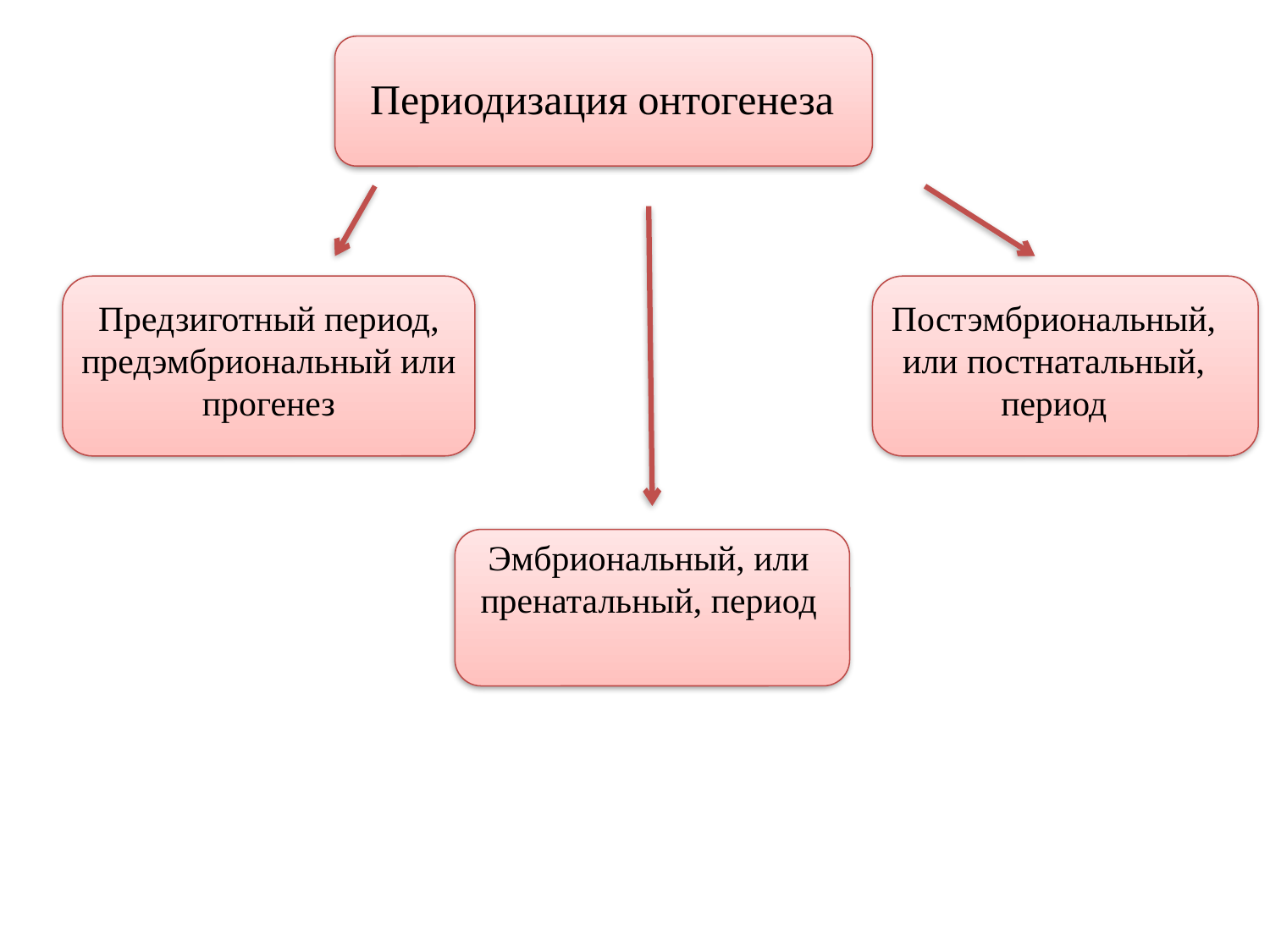

Периодизация онтогенеза

Постэмбриональный, или постнатальный, период
Предзиготный период, предэмбриональный или прогенез
Эмбриональный, или пренатальный, период